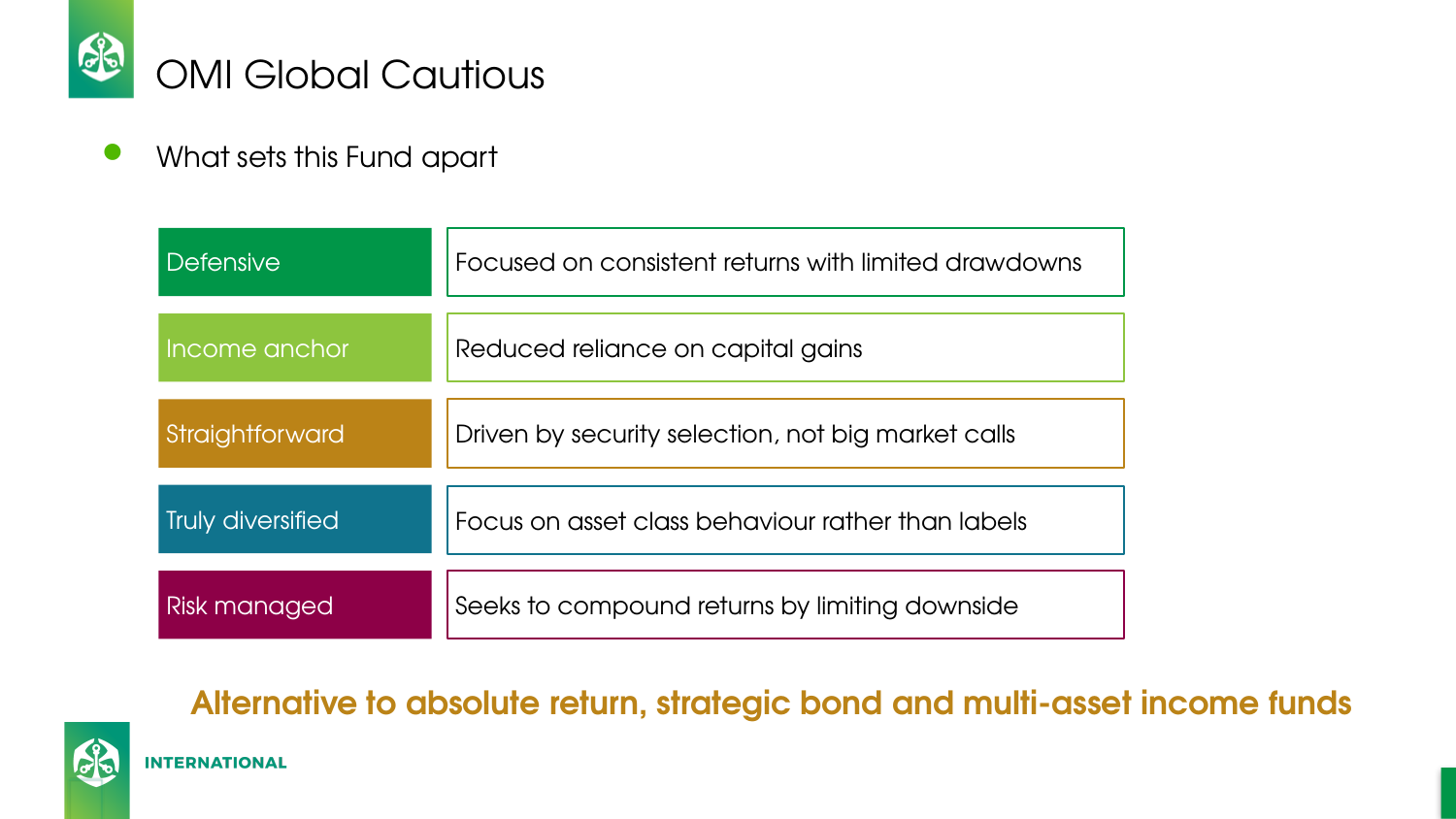

# OMI Global Cautious
What sets this Fund apart
Focused on consistent returns with limited drawdowns
Defensive
Reduced reliance on capital gains
Income anchor
Straightforward
Driven by security selection, not big market calls
Truly diversified
Focus on asset class behaviour rather than labels
Risk managed
Seeks to compound returns by limiting downside
Alternative to absolute return, strategic bond and multi-asset income funds